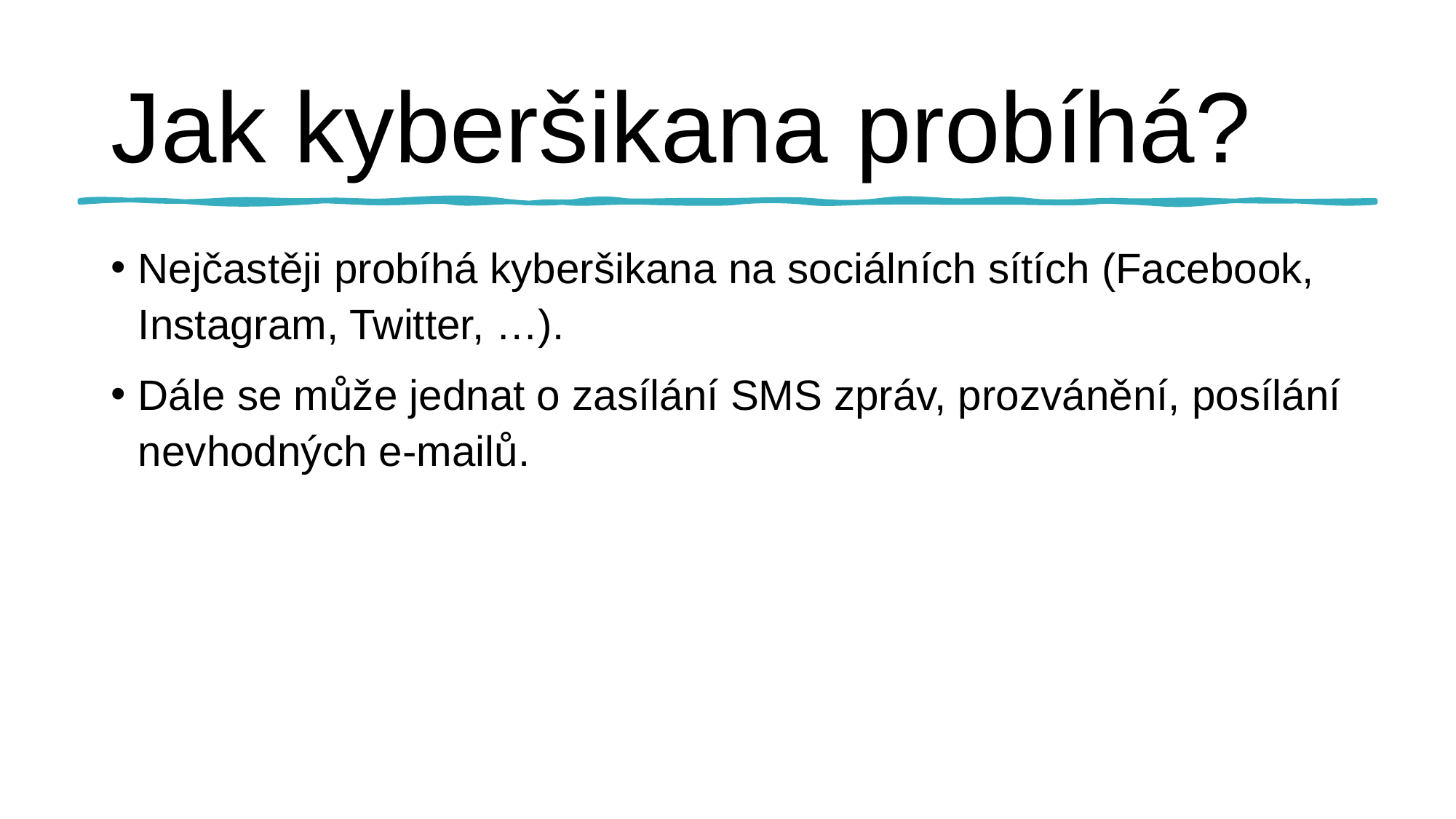

# Jak kyberšikana probíhá?

Nejčastěji probíhá kyberšikana na sociálních sítích (Facebook, Instagram, Twitter, …).
Dále se může jednat o zasílání SMS zpráv, prozvánění, posílání nevhodných e-mailů.
4